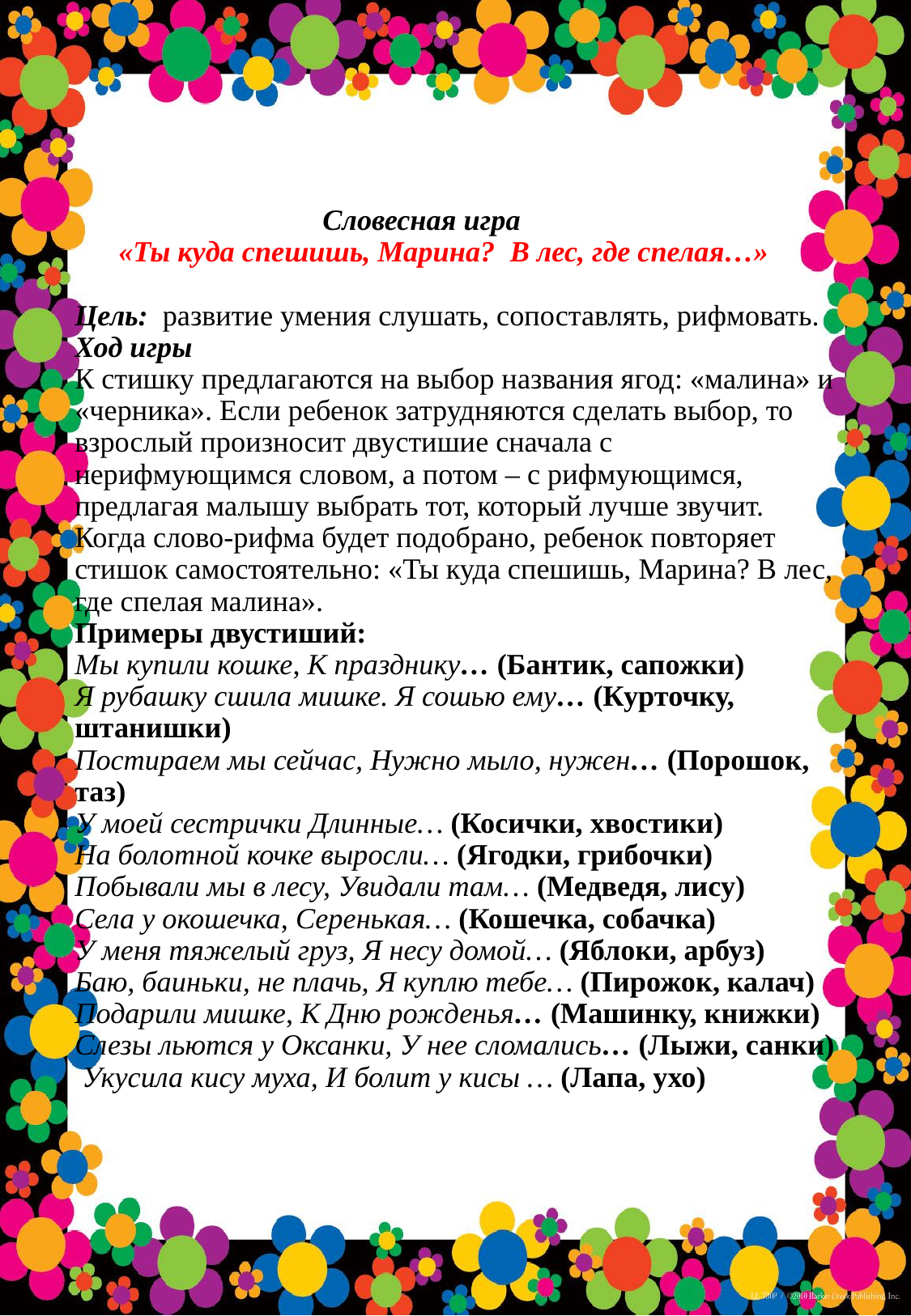

# Словесная игра «Ты куда спешишь, Марина?  В лес, где спелая…» Цель:  развитие умения слушать, сопоставлять, рифмовать. Ход игры К стишку предлагаются на выбор названия ягод: «малина» и «черника». Если ребенок затрудняются сделать выбор, то взрослый произносит двустишие сначала с нерифмующимся словом, а потом – с рифмующимся, предлагая малышу выбрать тот, который лучше звучит. Когда слово-рифма будет подобрано, ребенок повторяет стишок самостоятельно: «Ты куда спешишь, Марина? В лес, где спелая малина». Примеры двустиший: Мы купили кошке, К празднику… (Бантик, сапожки) Я рубашку сшила мишке. Я сошью ему… (Курточку, штанишки) Постираем мы сейчас, Нужно мыло, нужен… (Порошок, таз) У моей сестрички Длинные… (Косички, хвостики) На болотной кочке выросли… (Ягодки, грибочки) Побывали мы в лесу, Увидали там… (Медведя, лису) Села у окошечка, Серенькая… (Кошечка, собачка) У меня тяжелый груз, Я несу домой… (Яблоки, арбуз) Баю, баиньки, не плачь, Я куплю тебе… (Пирожок, калач) Подарили мишке, К Дню рожденья… (Машинку, книжки) Слезы льются у Оксанки, У нее сломались… (Лыжи, санки) Укусила кису муха, И болит у кисы … (Лапа, ухо)